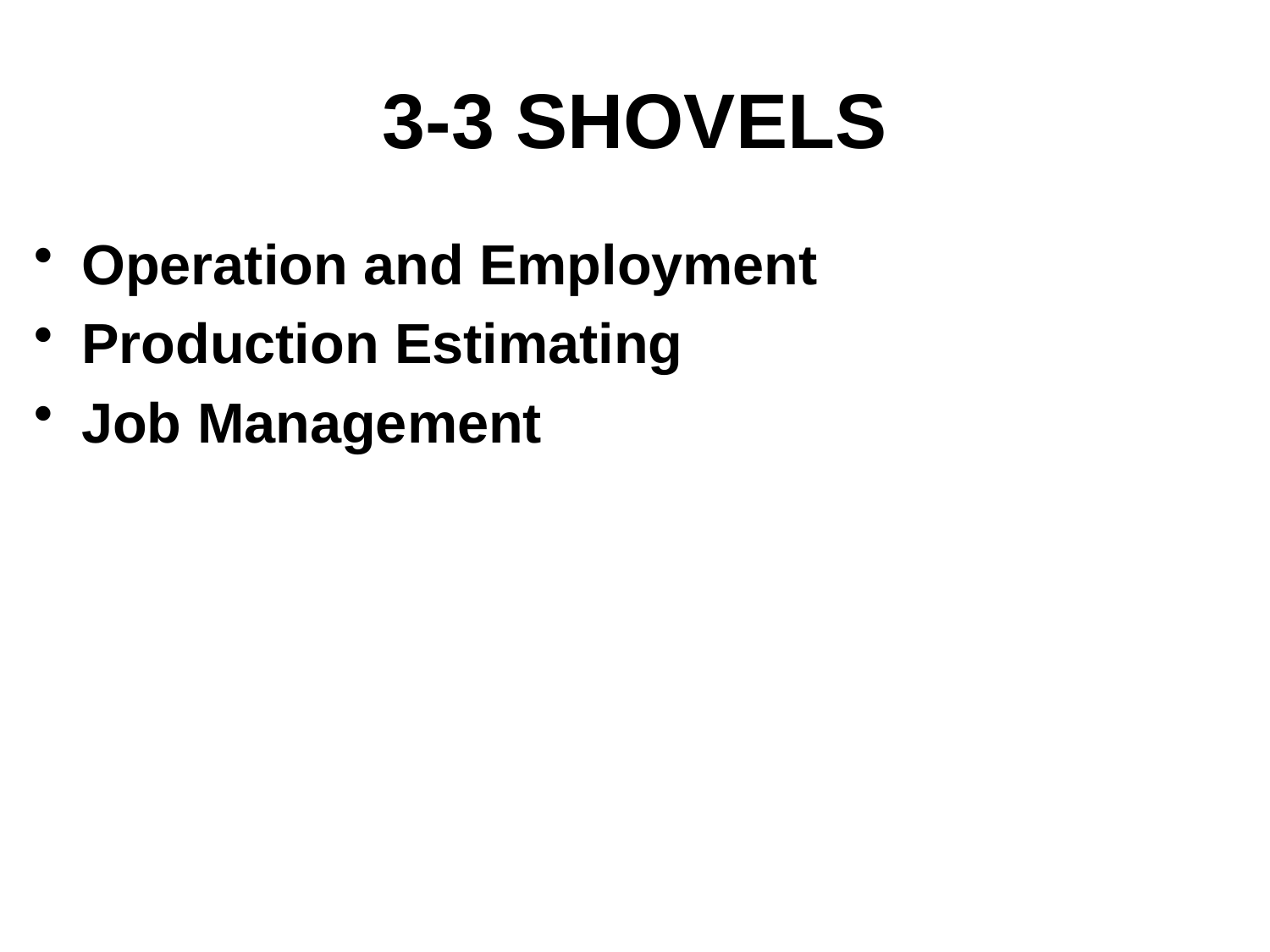

# 3-3 SHOVELS
Operation and Employment
Production Estimating
Job Management